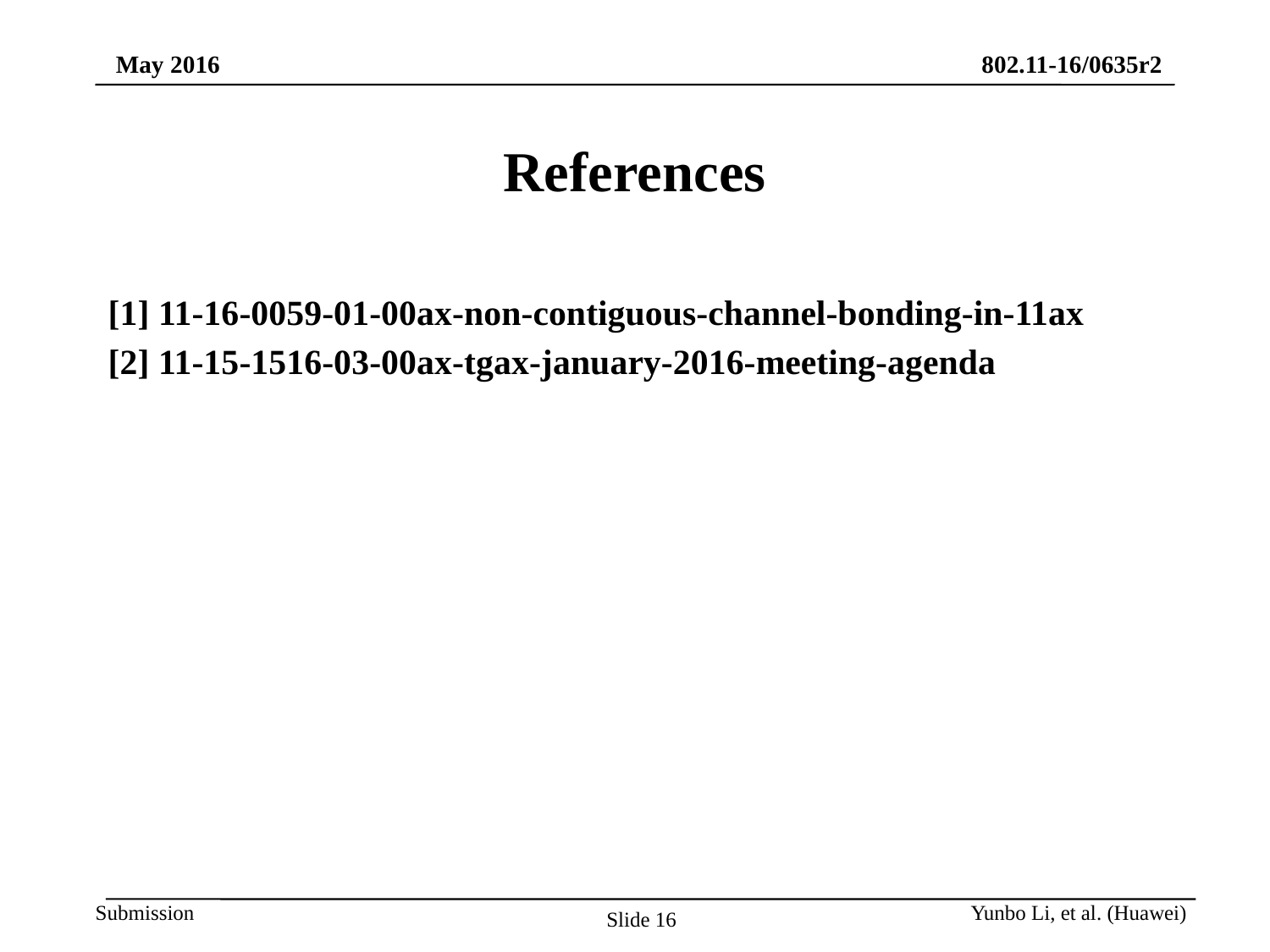

# References
[1] 11-16-0059-01-00ax-non-contiguous-channel-bonding-in-11ax
[2] 11-15-1516-03-00ax-tgax-january-2016-meeting-agenda
Yunbo Li, et al. (Huawei)
Slide 16